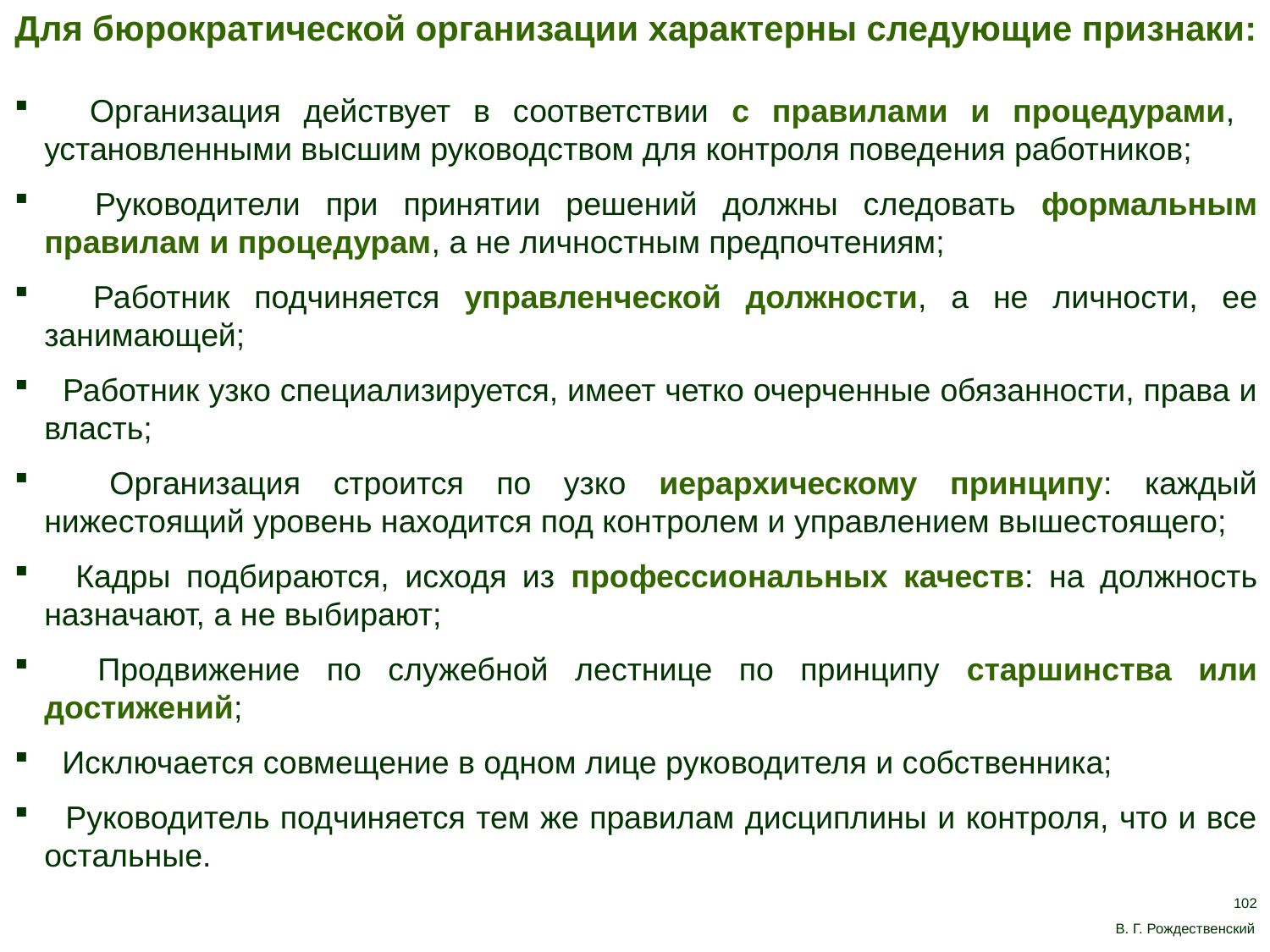

Для бюрократической организации характерны следующие признаки:

  Организация действует в соответствии с правилами и процедурами,  установленными высшим руководством для контроля поведения работников;

  Руководители при принятии решений должны следовать формальным правилам и процедурам, а не личностным предпочтениям;

  Работник подчиняется управленческой должности, а не личности, ее занимающей;

  Работник узко специализируется, имеет четко очерченные обязанности, права и власть;

  Организация строится по узко иерархическому принципу: каждый нижестоящий уровень находится под контролем и управлением вышестоящего;

  Кадры подбираются, исходя из профессиональных качеств: на должность назначают, а не выбирают;

  Продвижение по служебной лестнице по принципу старшинства или достижений;

  Исключается совмещение в одном лице руководителя и собственника;

  Руководитель подчиняется тем же правилам дисциплины и контроля, что и все остальные.
102
В. Г. Рождественский